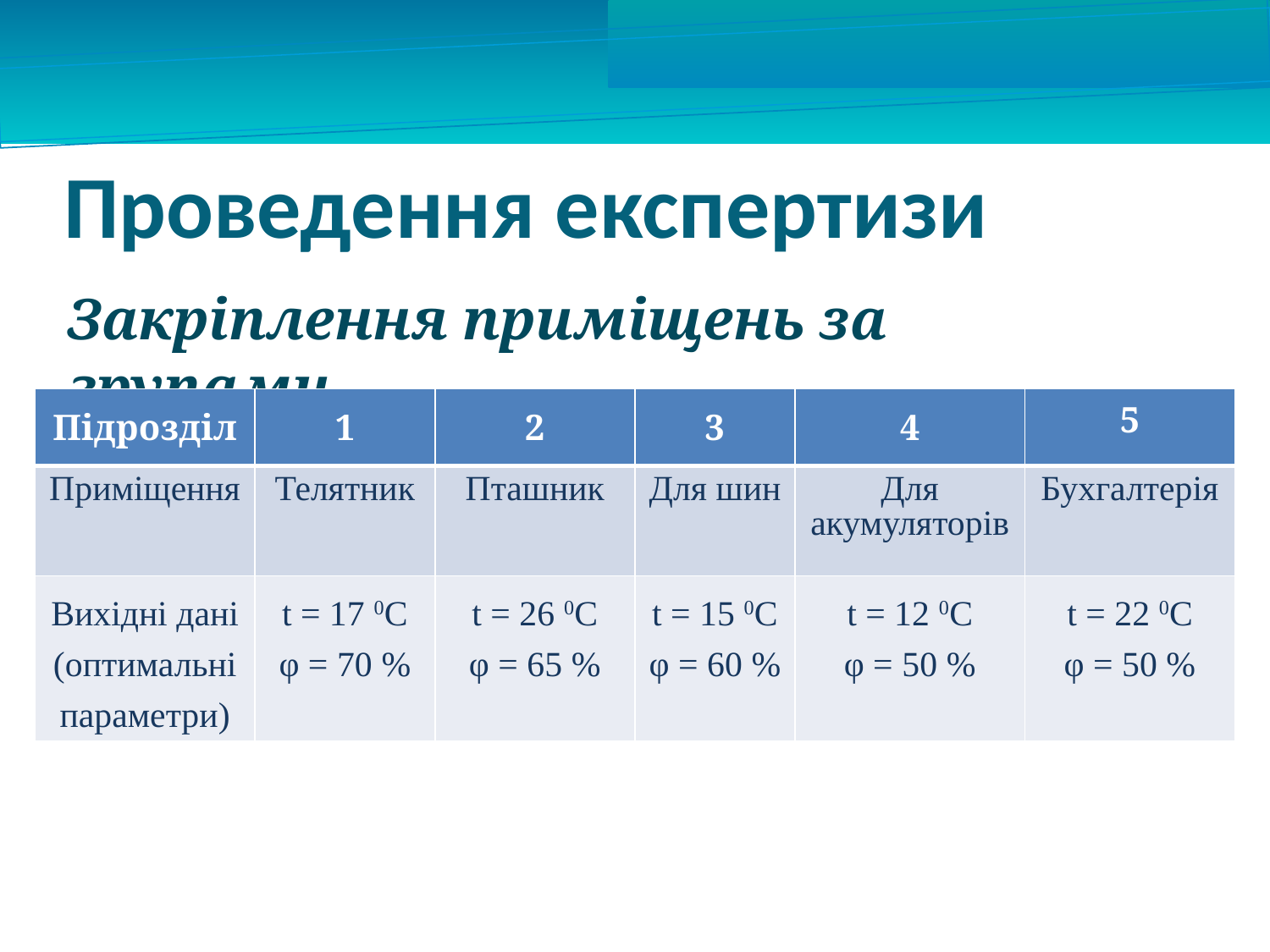

Проведення експертизи
Закріплення приміщень за групами

| Підрозділ | 1 | 2 | 3 | 4 | 5 |
| --- | --- | --- | --- | --- | --- |
| Приміщення | Телятник | Пташник | Для шин | Для акумуляторів | Бухгалтерія |
| Вихідні дані (оптимальні параметри) | t = 17 0С φ = 70 % | t = 26 0С φ = 65 % | t = 15 0С φ = 60 % | t = 12 0С φ = 50 % | t = 22 0С φ = 50 % |